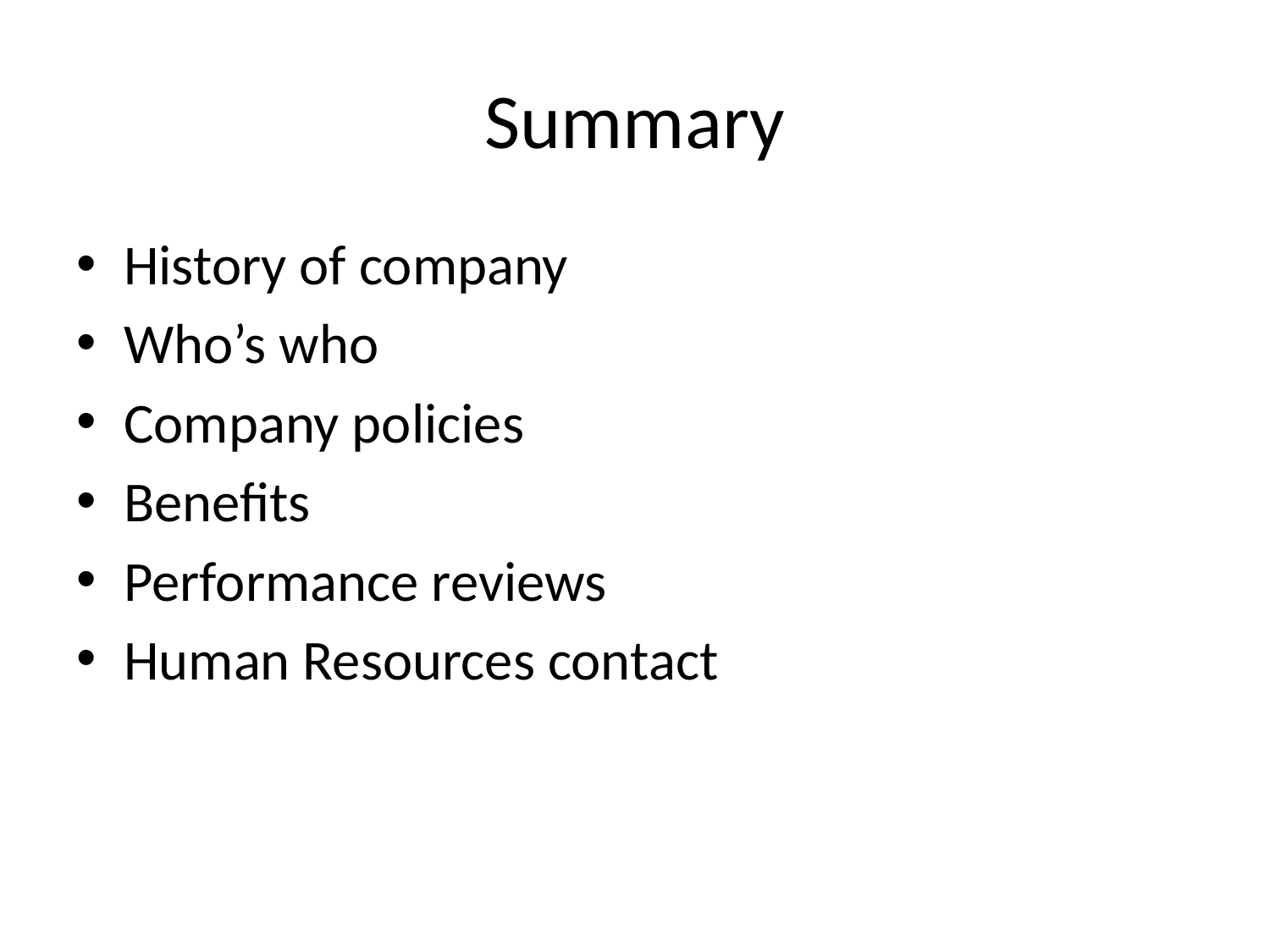

# Summary
History of company
Who’s who
Company policies
Benefits
Performance reviews
Human Resources contact